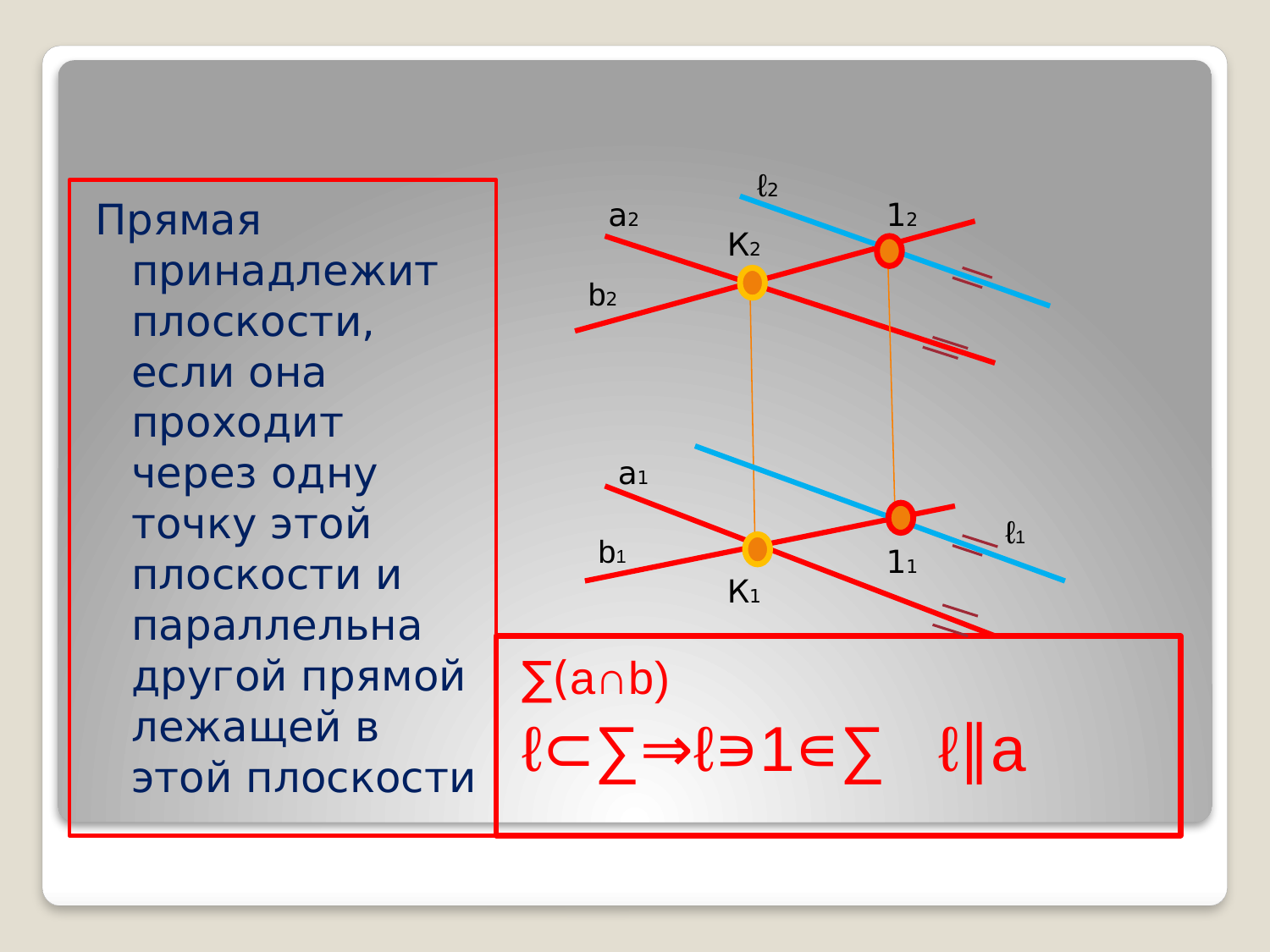

ℓ2
Прямая принадлежит плоскости, если она проходит через одну точку этой плоскости и параллельна другой прямой лежащей в этой плоскости
а2
12
К2

b2

а1

ℓ1
b1

11

К1

∑(a∩b)
ℓ⊂∑⇒ℓ∍1∊∑   ℓ∥a